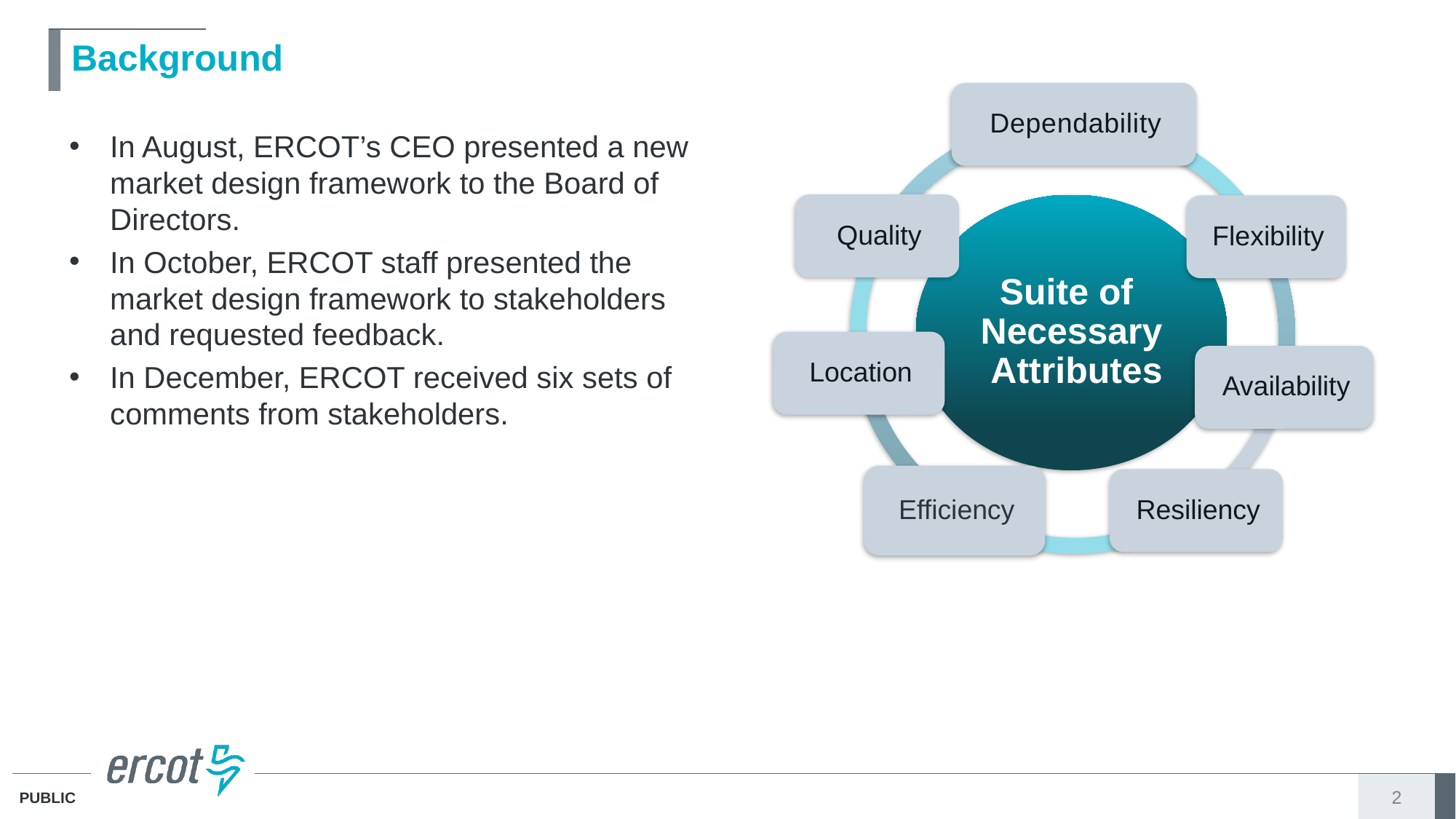

# Background
Suite of
Necessary
 Attributes
Dependability
Flexibility
Availability
Resiliency
Efficiency
Location
Quality
In August, ERCOT’s CEO presented a new market design framework to the Board of Directors.
In October, ERCOT staff presented the market design framework to stakeholders and requested feedback.
In December, ERCOT received six sets of comments from stakeholders.
2